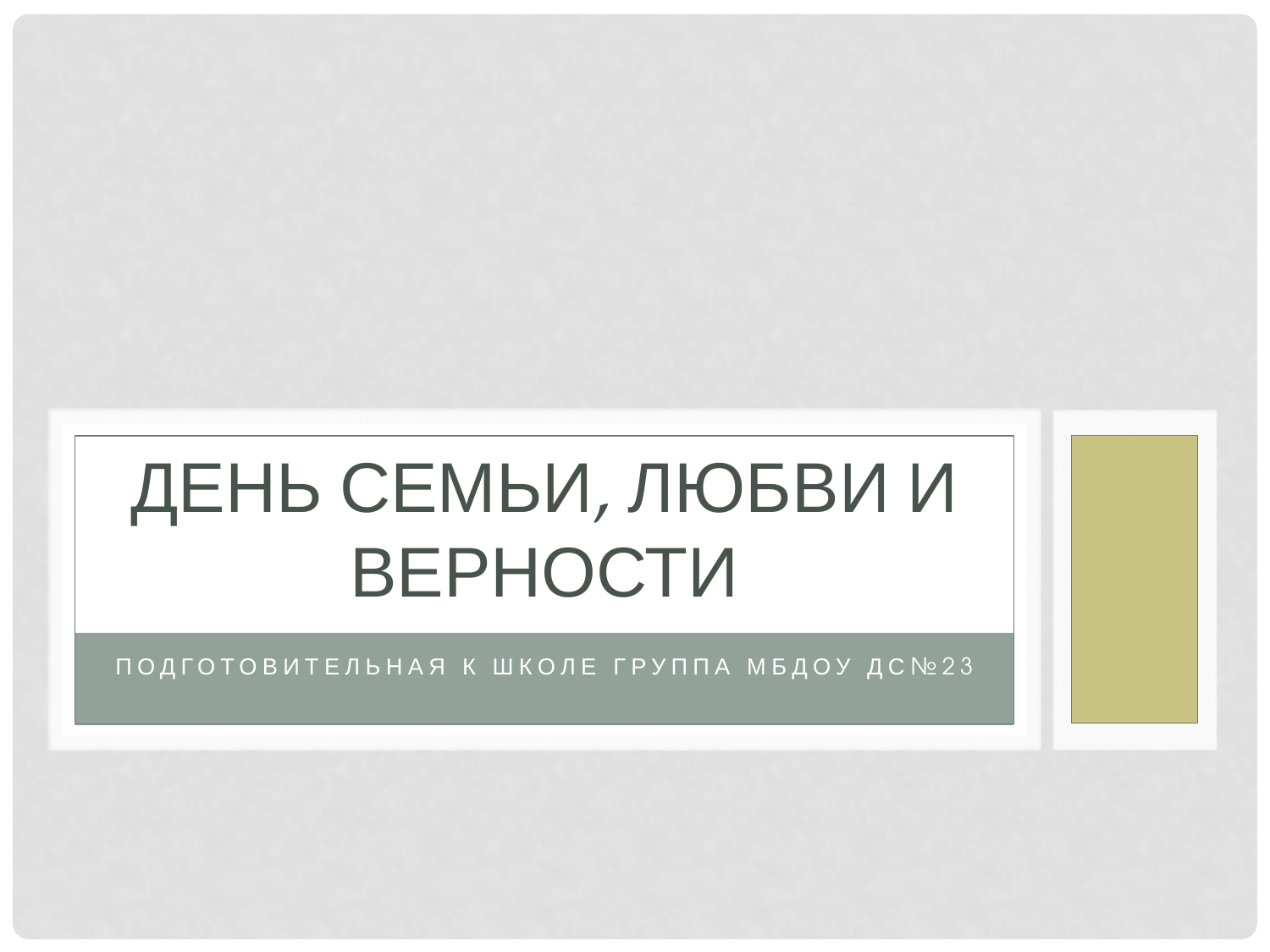

# День семьи, любви и верности
Подготовительная к школе группа МБДОУ ДС№23